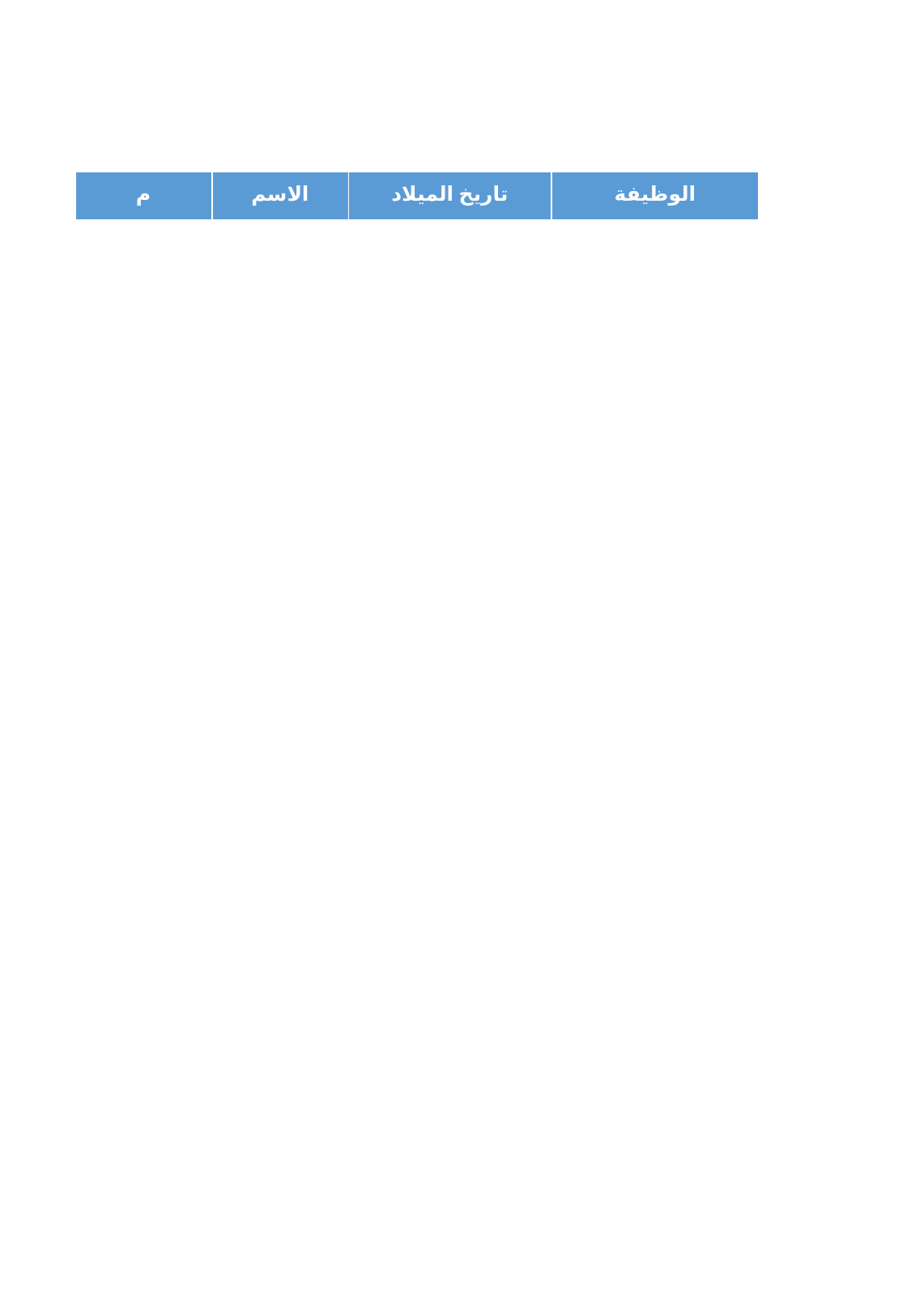

| م | الاسم | تاريخ الميلاد | الوظيفة |
| --- | --- | --- | --- |